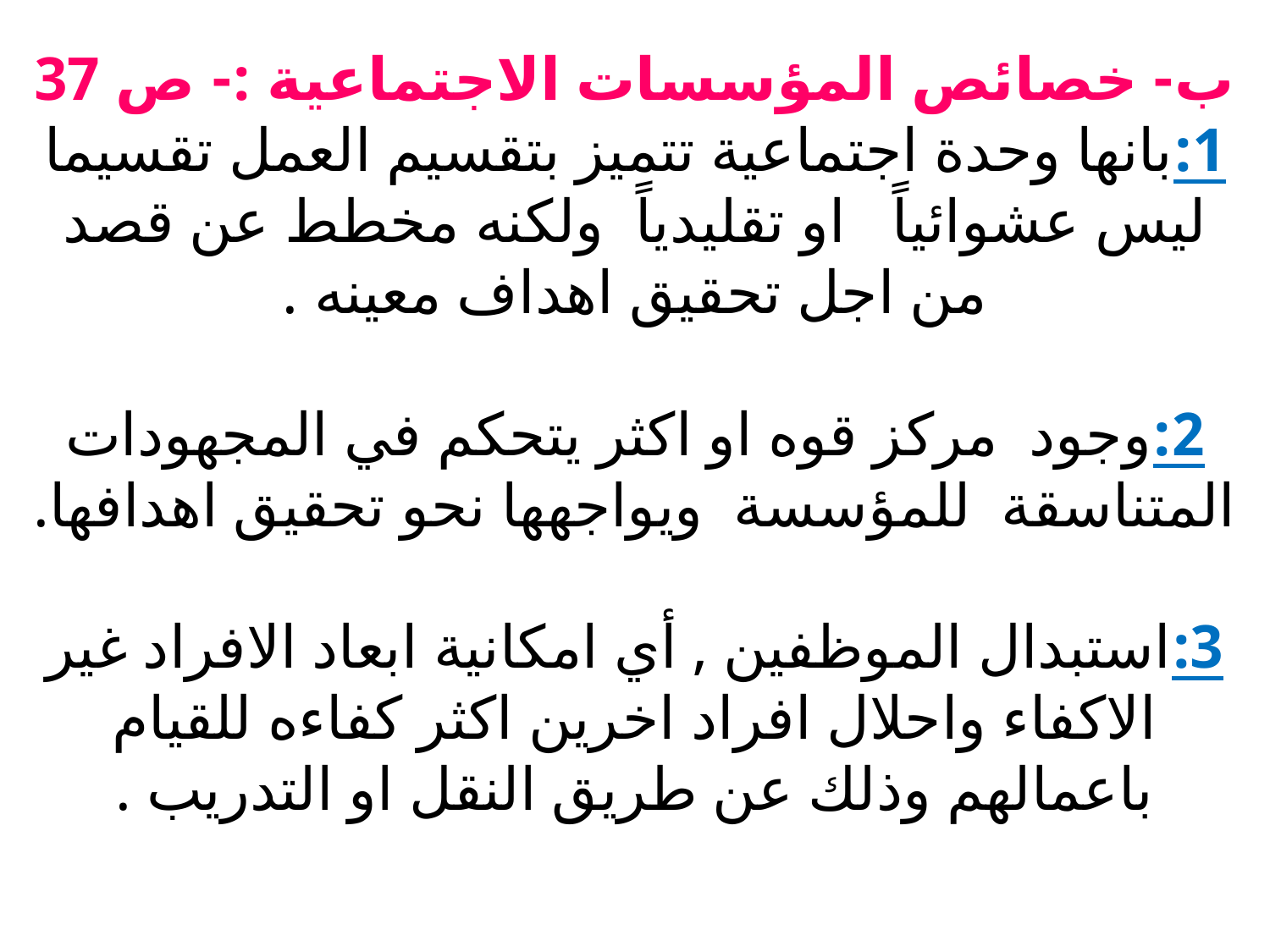

# ب- خصائص المؤسسات الاجتماعية :- ص 37 1:بانها وحدة اجتماعية تتميز بتقسيم العمل تقسيما ليس عشوائياً   او تقليدياً  ولكنه مخطط عن قصد من اجل تحقيق اهداف معينه . 2:وجود  مركز قوه او اكثر يتحكم في المجهودات المتناسقة  للمؤسسة  ويواجهها نحو تحقيق اهدافها. 3:استبدال الموظفين , أي امكانية ابعاد الافراد غير الاكفاء واحلال افراد اخرين اكثر كفاءه للقيام باعمالهم وذلك عن طريق النقل او التدريب .